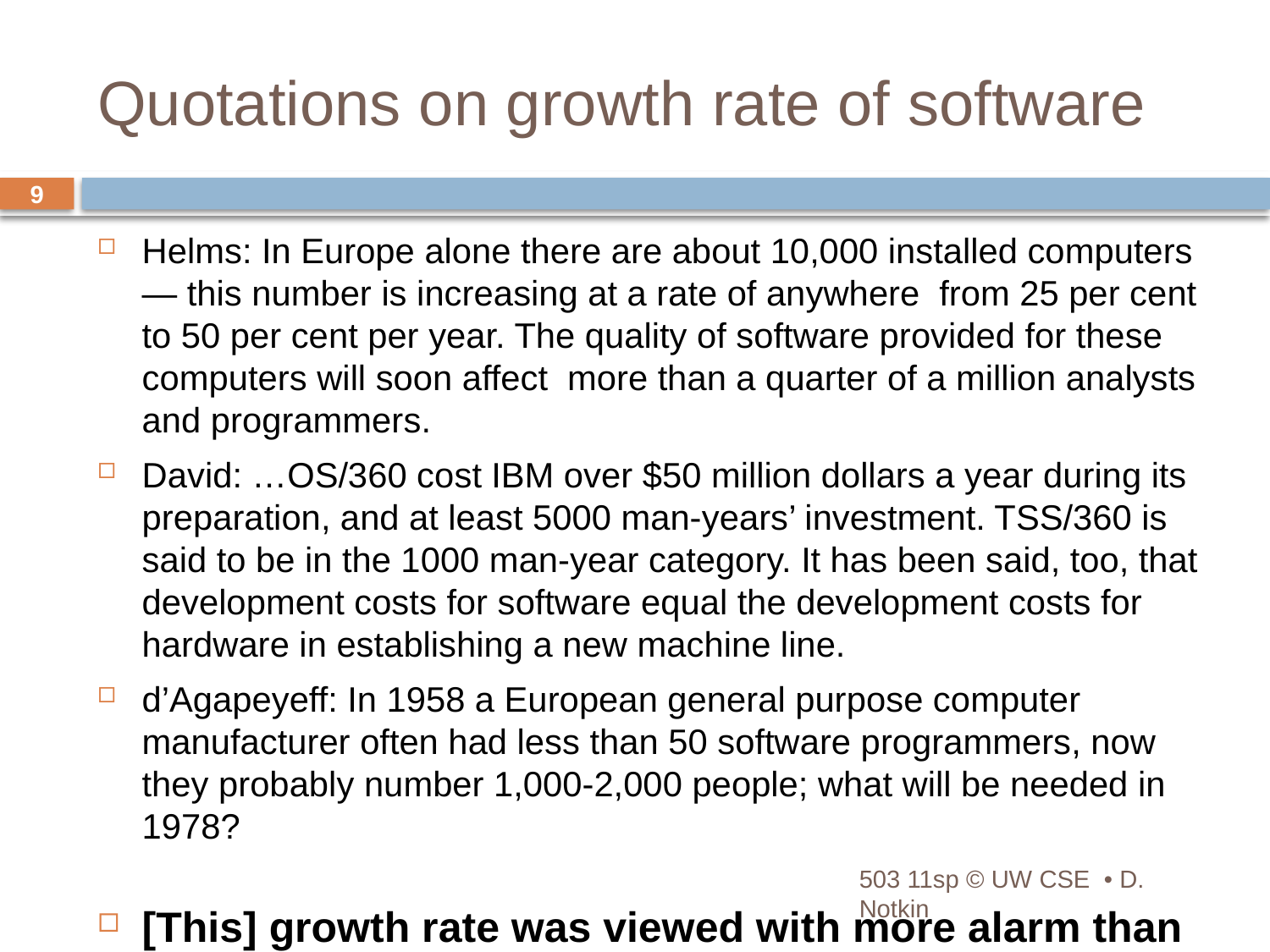

# Quotations on growth rate of software
9
Helms: In Europe alone there are about 10,000 installed computers — this number is increasing at a rate of anywhere  from 25 per cent to 50 per cent per year. The quality of software provided for these computers will soon affect  more than a quarter of a million analysts and programmers.
David: …OS/360 cost IBM over $50 million dollars a year during its preparation, and at least 5000 man-years’ investment. TSS/360 is said to be in the 1000 man-year category. It has been said, too, that development costs for software equal the development costs for hardware in establishing a new machine line.
d’Agapeyeff: In 1958 a European general purpose computer manufacturer often had less than 50 software programmers, now they probably number 1,000-2,000 people; what will be needed in 1978?
[This] growth rate was viewed with more alarm than pride
503 11sp © UW CSE  • D. Notkin